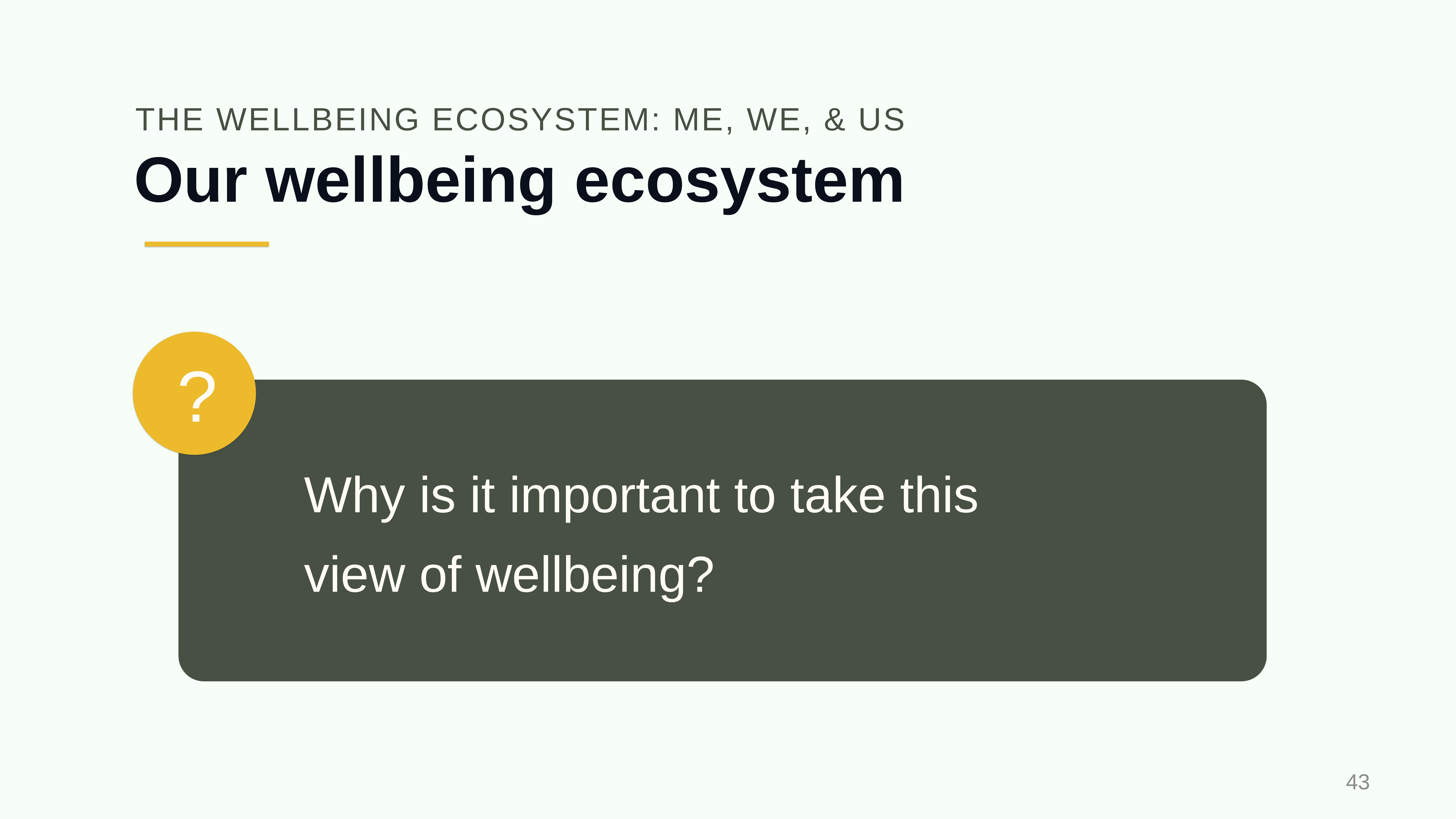

THE WELLBEING ECOSYSTEM: ME, WE, & US
# Our wellbeing ecosystem

?

Why is it important to take this view of wellbeing?
43